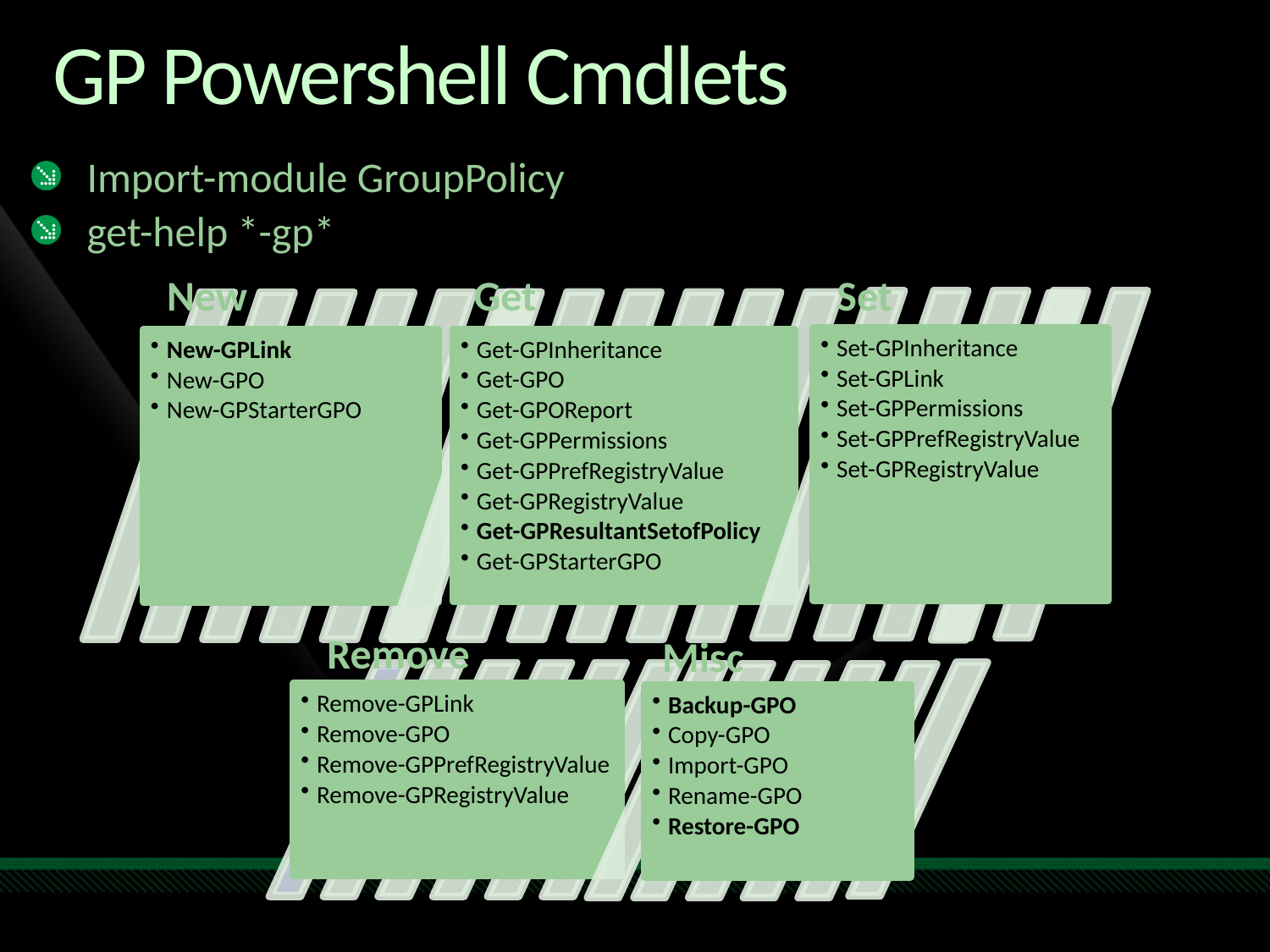

# GP Powershell Cmdlets
Import-module GroupPolicy
get-help *-gp*

New-GPLink
New-GPO
New-GPStarterGPO
New
Get-GPInheritance
Get-GPO
Get-GPOReport
Get-GPPermissions
Get-GPPrefRegistryValue
Get-GPRegistryValue
Get-GPResultantSetofPolicy
Get-GPStarterGPO
Get
Set-GPInheritance
Set-GPLink
Set-GPPermissions
Set-GPPrefRegistryValue
Set-GPRegistryValue
Set
Remove-GPLink
Remove-GPO
Remove-GPPrefRegistryValue
Remove-GPRegistryValue
Remove
Backup-GPO
Copy-GPO
Import-GPO
Rename-GPO
Restore-GPO
Misc